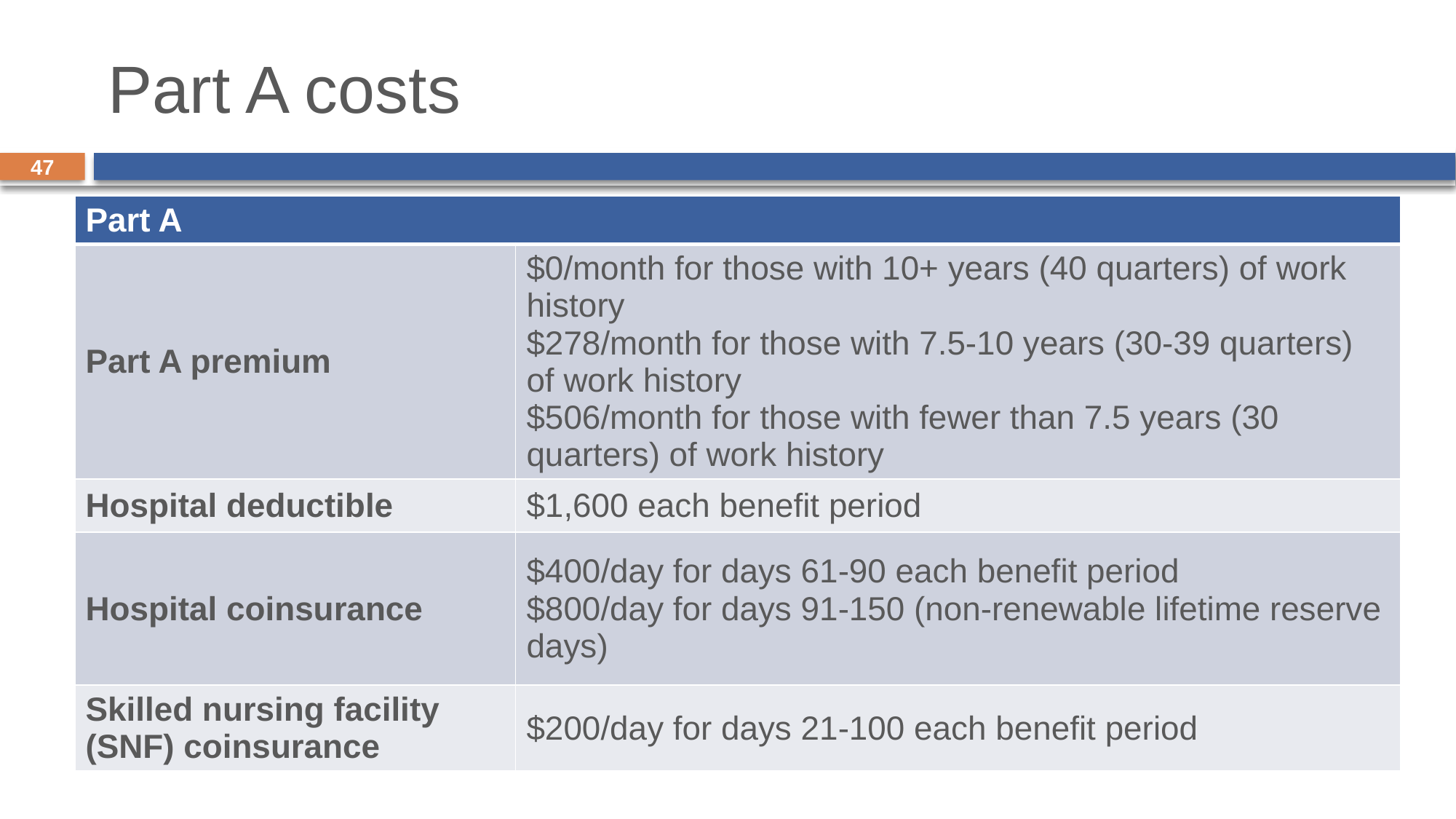

# Part A costs
47
| Part A |  |
| --- | --- |
| Part A premium | $0/month for those with 10+ years (40 quarters) of work history $278/month for those with 7.5-10 years (30-39 quarters) of work history $506/month for those with fewer than 7.5 years (30 quarters) of work history |
| Hospital deductible | $1,600 each benefit period |
| Hospital coinsurance | $400/day for days 61-90 each benefit period $800/day for days 91-150 (non-renewable lifetime reserve days) |
| Skilled nursing facility (SNF) coinsurance | $200/day for days 21-100 each benefit period |